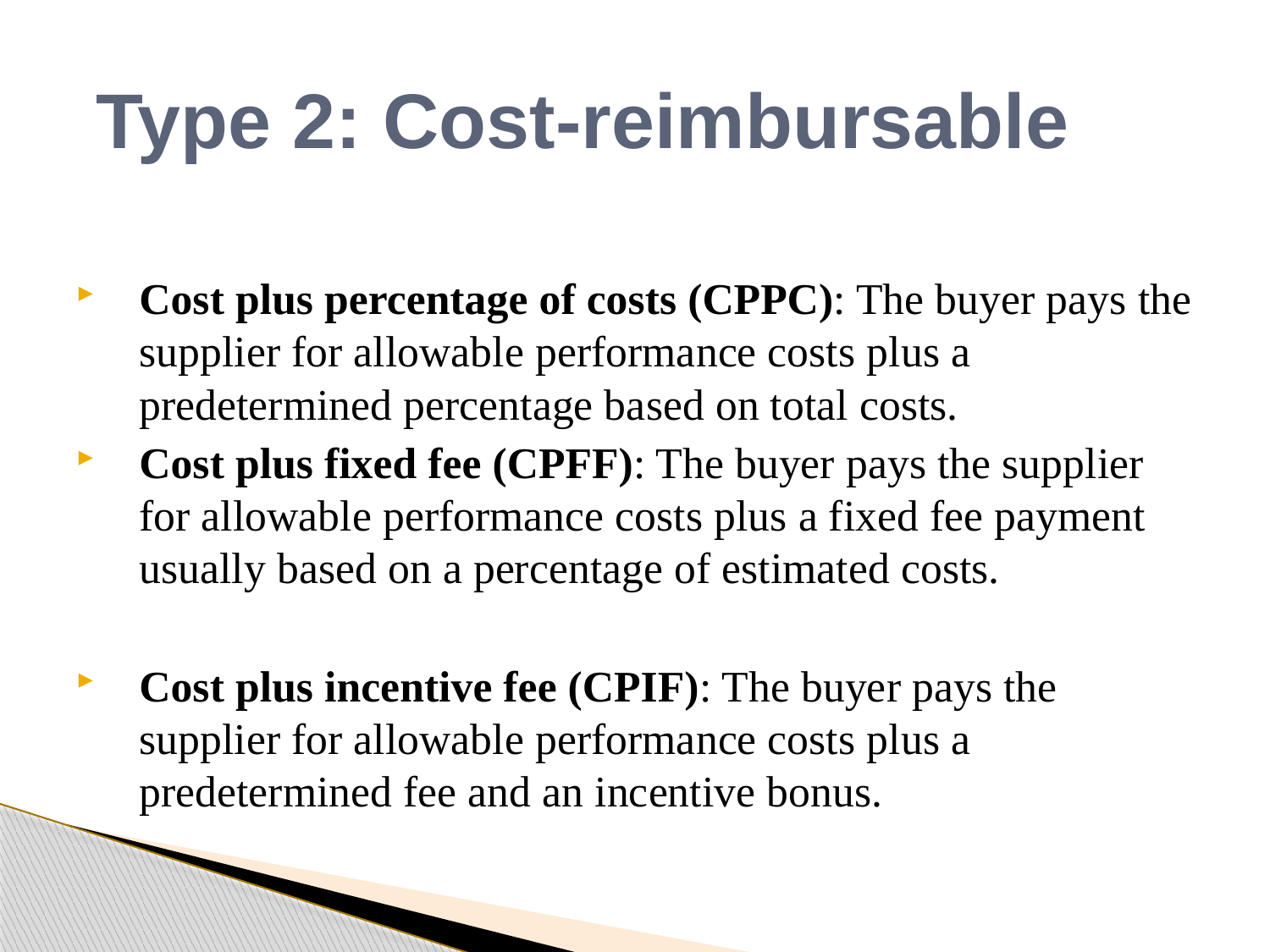

# Type 2: Cost-reimbursable

Cost plus percentage of costs (CPPC): The buyer pays the supplier for allowable performance costs plus a predetermined percentage based on total costs.
Cost plus fixed fee (CPFF): The buyer pays the supplier for allowable performance costs plus a fixed fee payment usually based on a percentage of estimated costs.

Cost plus incentive fee (CPIF): The buyer pays the supplier for allowable performance costs plus a predetermined fee and an incentive bonus.